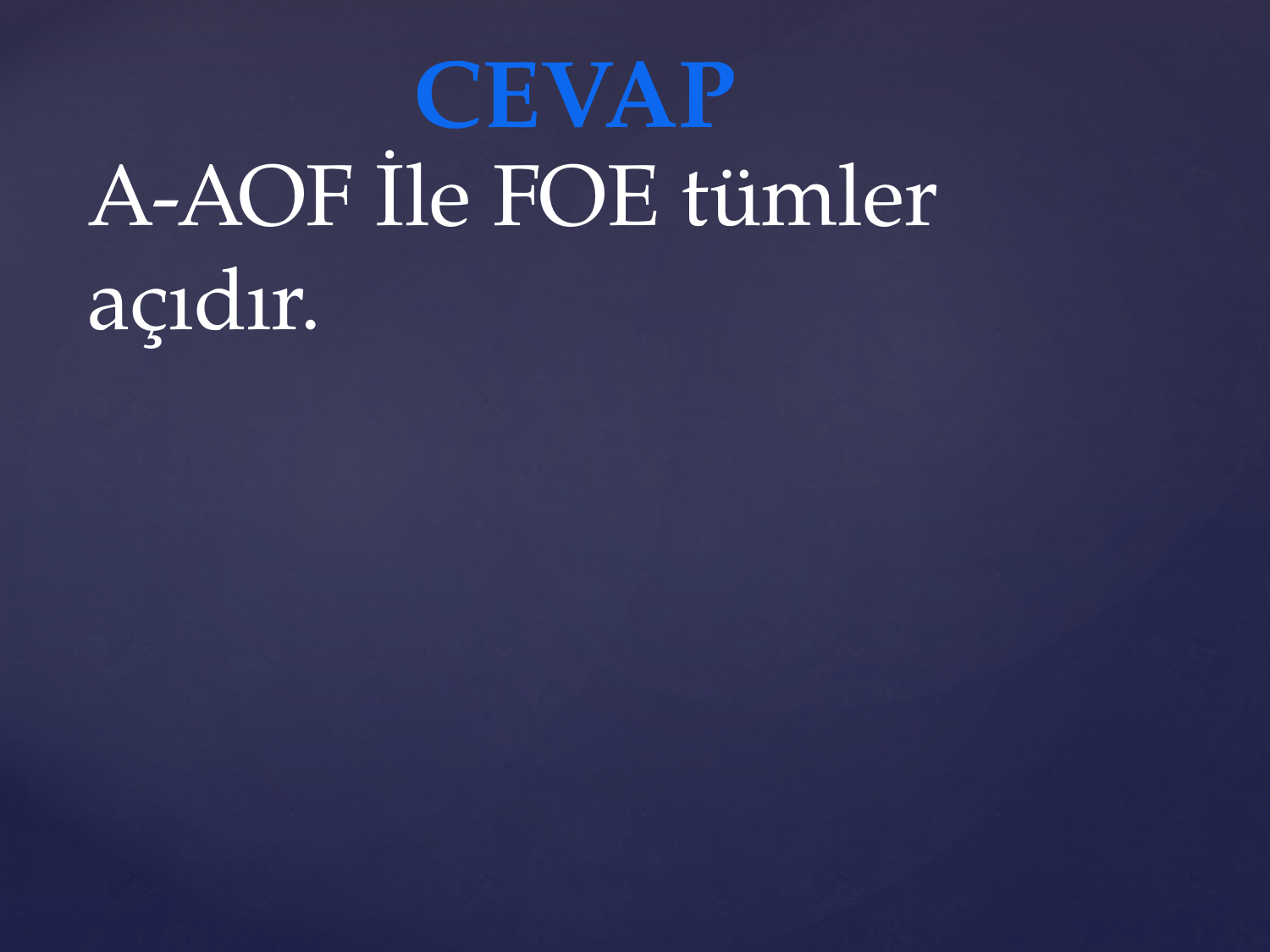

CEVAP
# A-AOF İle FOE tümler açıdır.